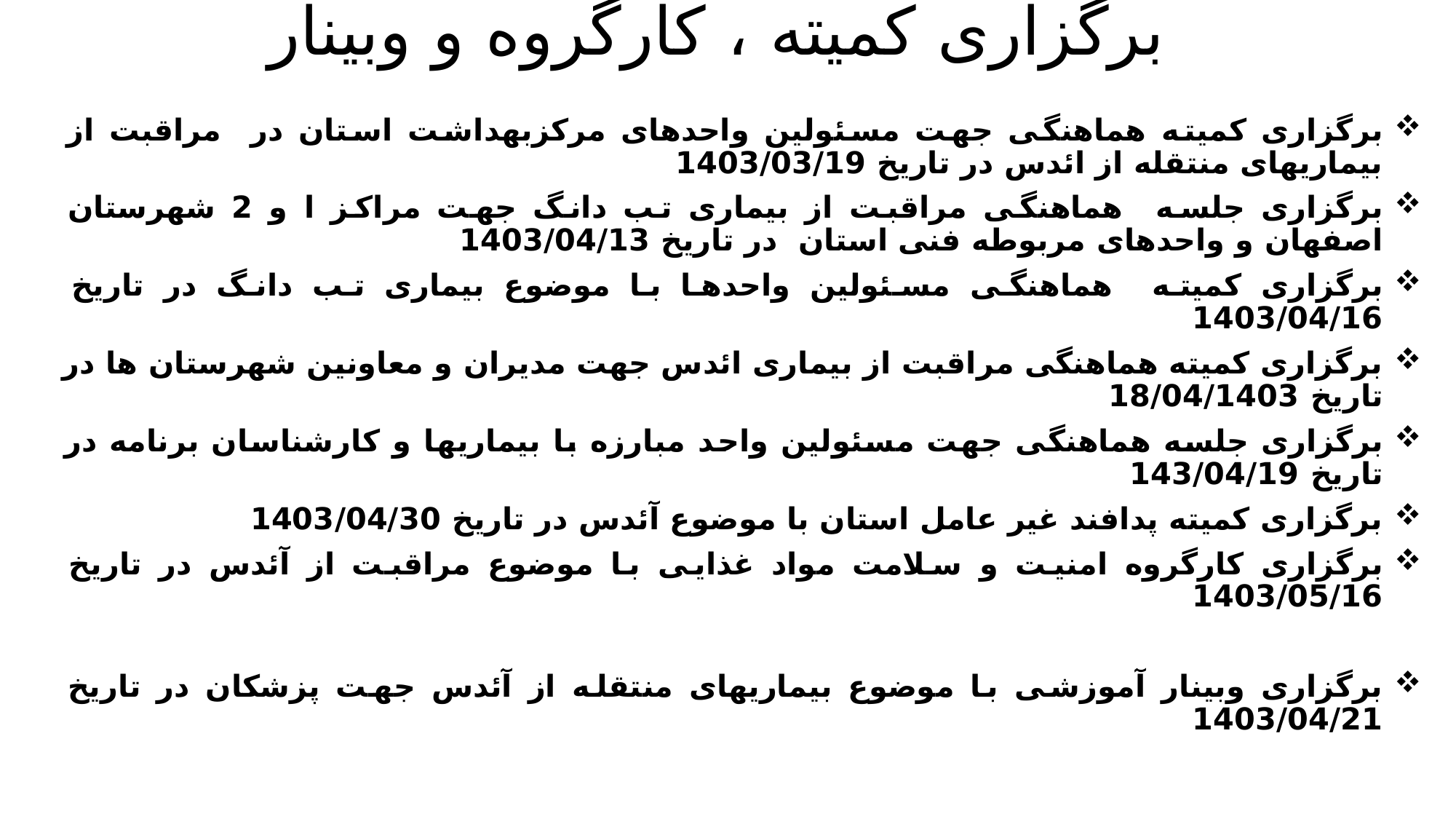

# برگزاری کمیته ، کارگروه و وبینار
برگزاری کمیته هماهنگی جهت مسئولین واحدهای مرکزبهداشت استان در  مراقبت از بیماریهای منتقله از ائدس در تاریخ 1403/03/19
برگزاری جلسه  هماهنگی مراقبت از بیماری تب دانگ جهت مراکز ا و 2 شهرستان اصفهان و واحدهای مربوطه فنی استان  در تاریخ 1403/04/13
برگزاری کمیته  هماهنگی مسئولین واحدها با موضوع بیماری تب دانگ در تاریخ 1403/04/16
برگزاری کمیته هماهنگی مراقبت از بیماری ائدس جهت مدیران و معاونین شهرستان ها در تاریخ 18/04/1403
برگزاری جلسه هماهنگی جهت مسئولین واحد مبارزه با بیماریها و کارشناسان برنامه در تاریخ 143/04/19
برگزاری کمیته پدافند غیر عامل استان با موضوع آئدس در تاریخ 1403/04/30
برگزاری کارگروه امنیت و سلامت مواد غذایی با موضوع مراقبت از آئدس در تاریخ 1403/05/16

برگزاری وبینار آموزشی با موضوع بیماریهای منتقله از آئدس جهت پزشکان در تاریخ 1403/04/21